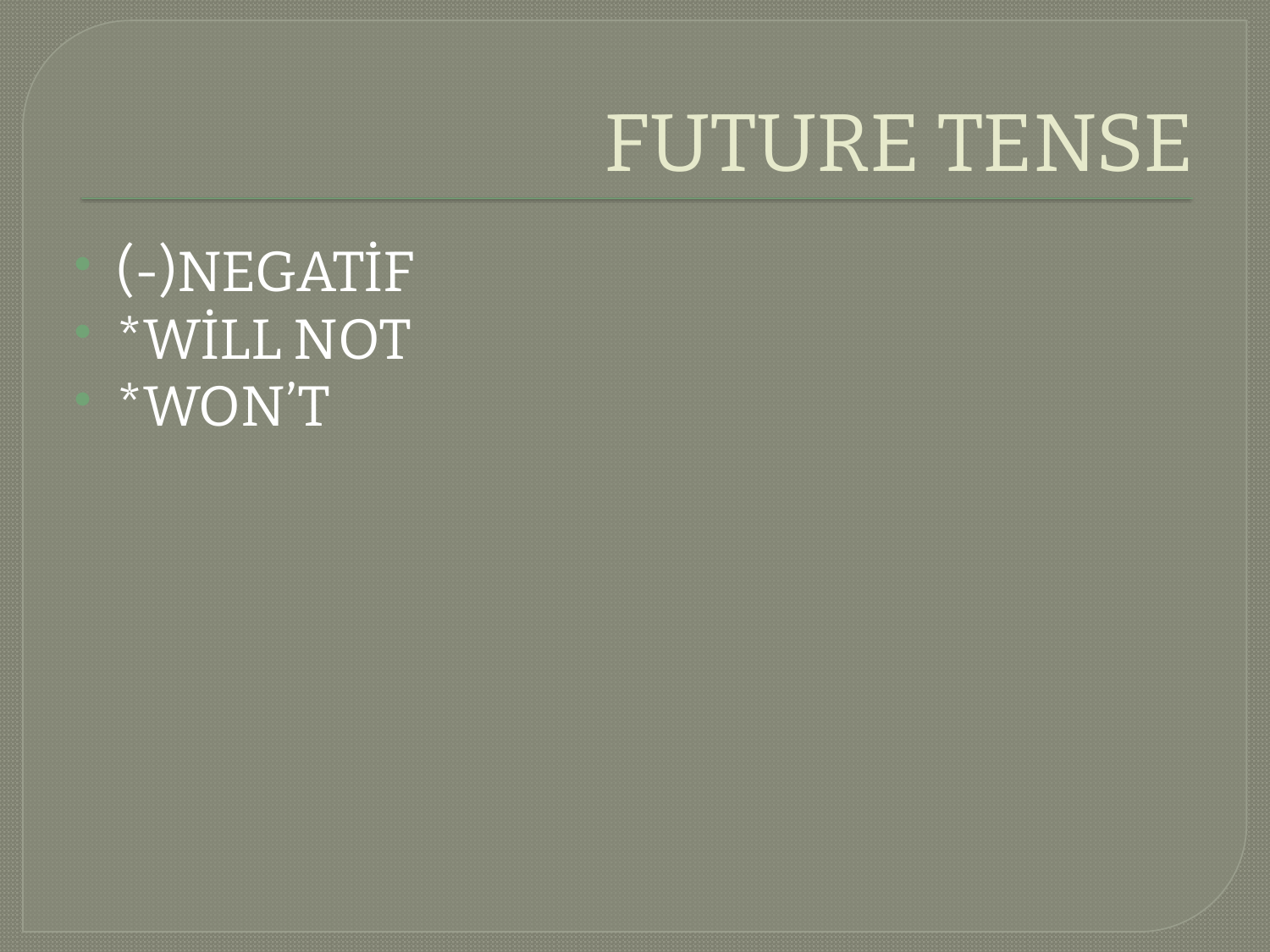

# FUTURE TENSE
(-)NEGATİF
*WİLL NOT
*WON’T